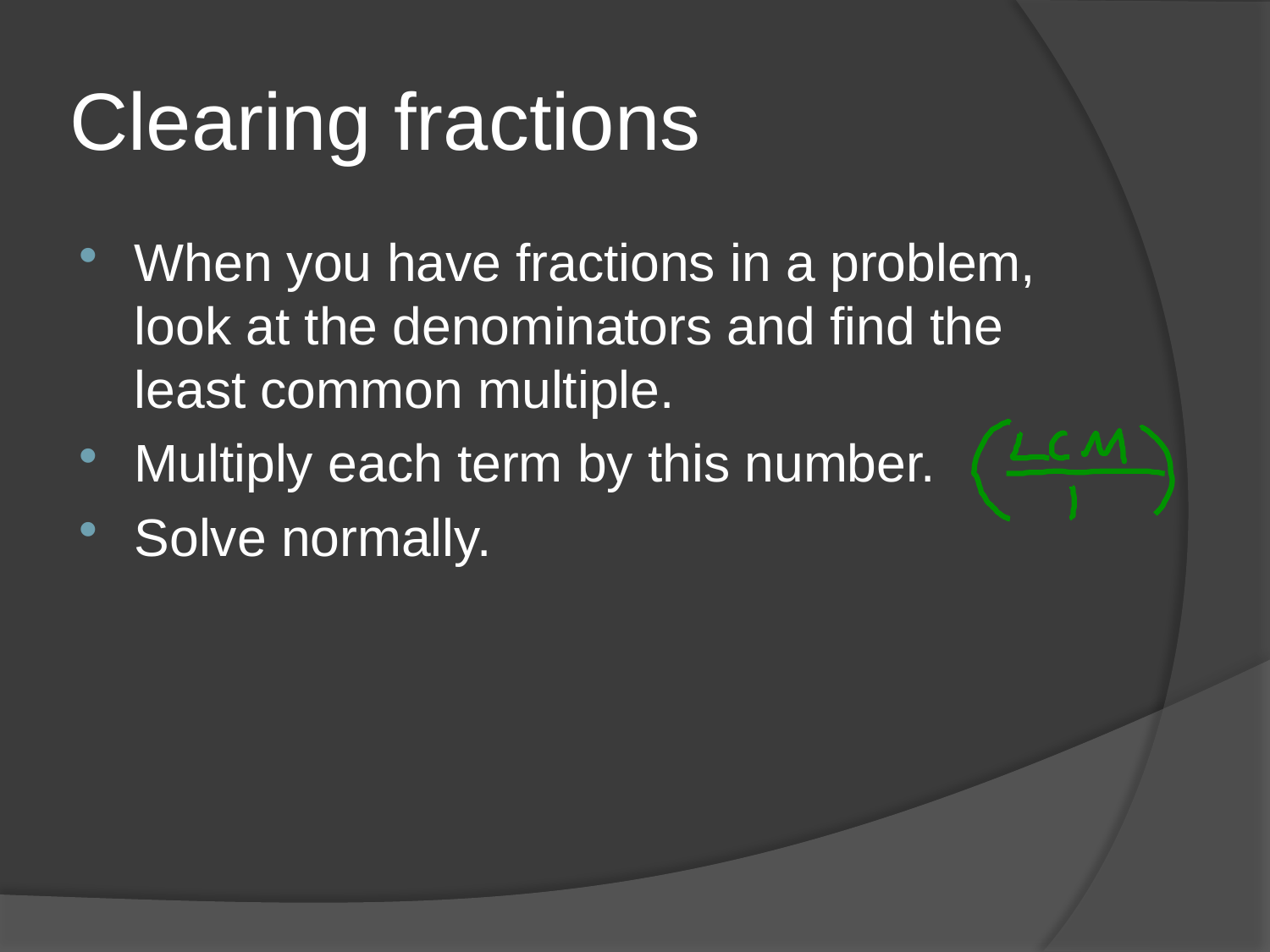

# Clearing fractions
When you have fractions in a problem, look at the denominators and find the least common multiple.
Multiply each term by this number.
Solve normally.